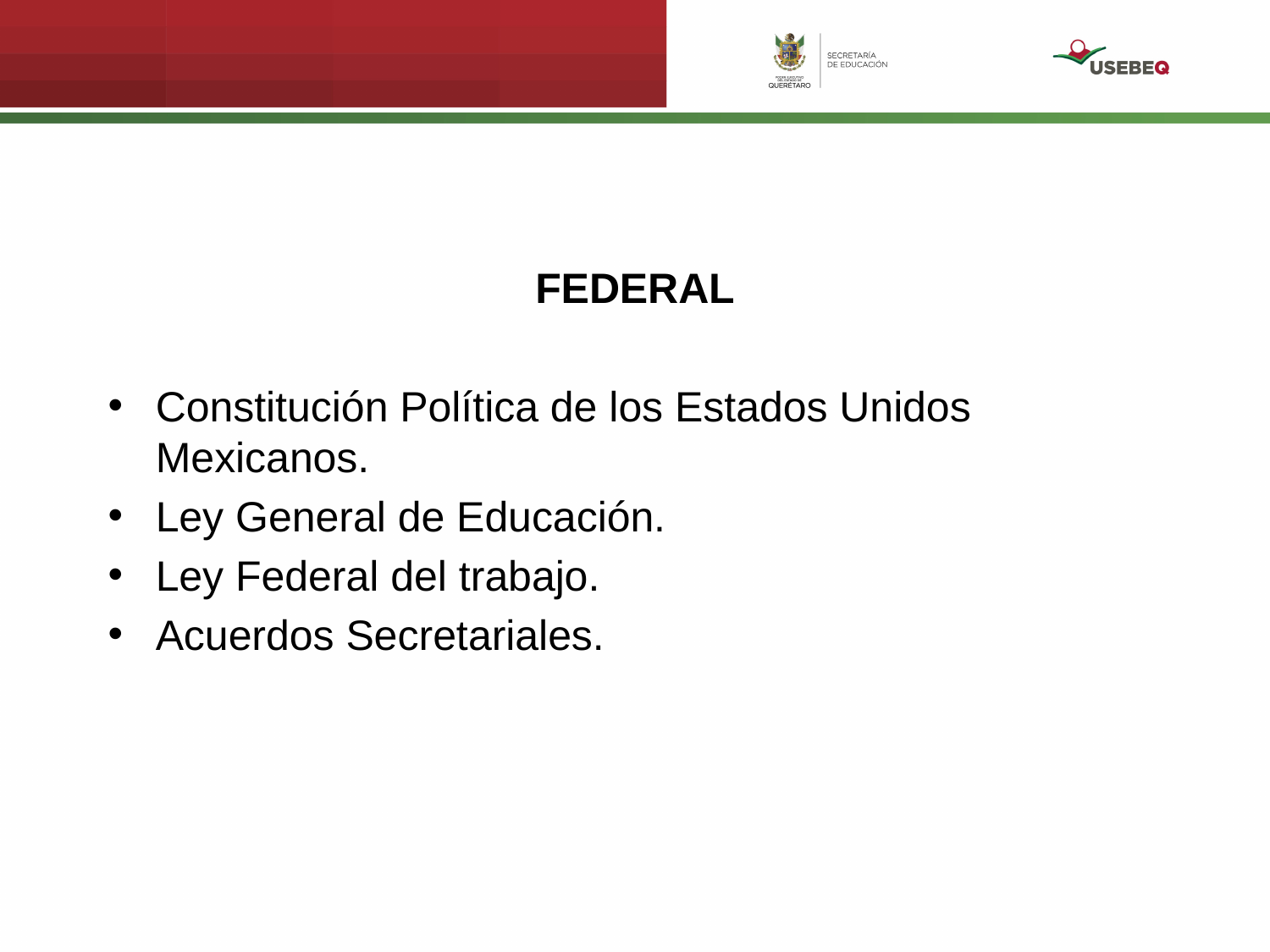

FEDERAL

Constitución Política de los Estados Unidos Mexicanos.
Ley General de Educación.
Ley Federal del trabajo.
Acuerdos Secretariales.